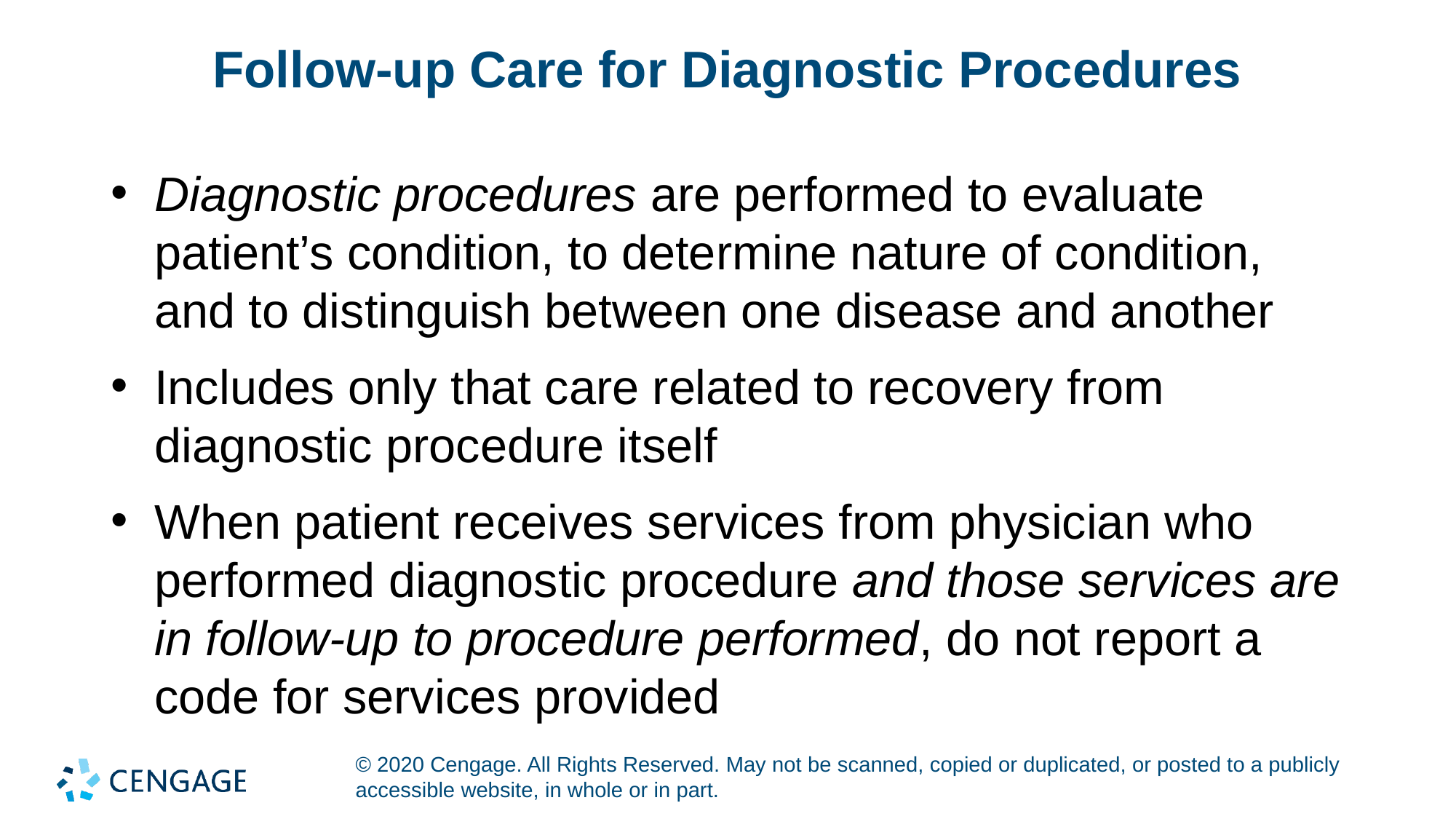

# Follow-up Care for Diagnostic Procedures
Diagnostic procedures are performed to evaluate patient’s condition, to determine nature of condition, and to distinguish between one disease and another
Includes only that care related to recovery from diagnostic procedure itself
When patient receives services from physician who performed diagnostic procedure and those services are in follow-up to procedure performed, do not report a code for services provided